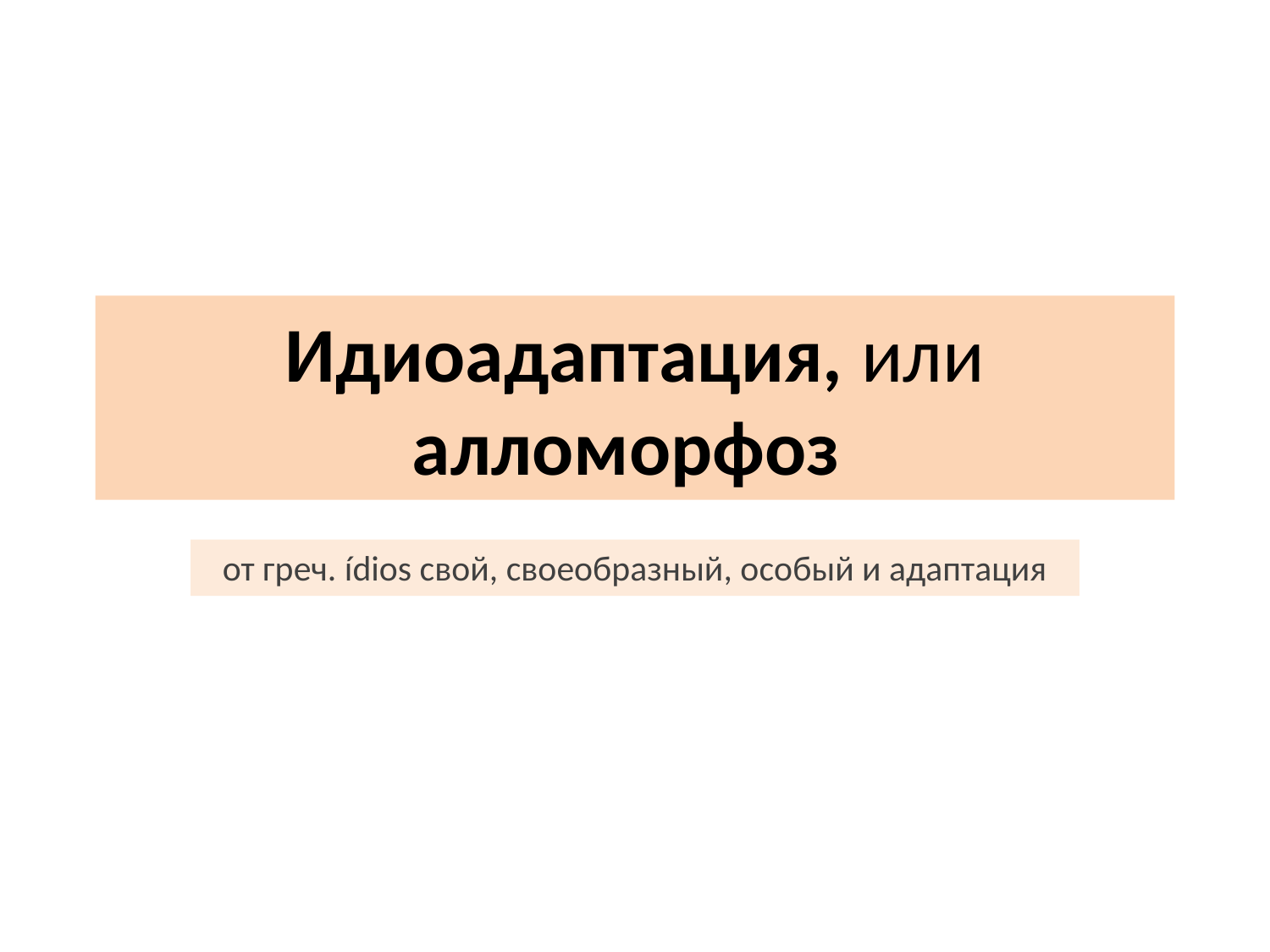

# Идиоадаптация, или алломорфоз
от греч. ídios свой, своеобразный, особый и адаптация